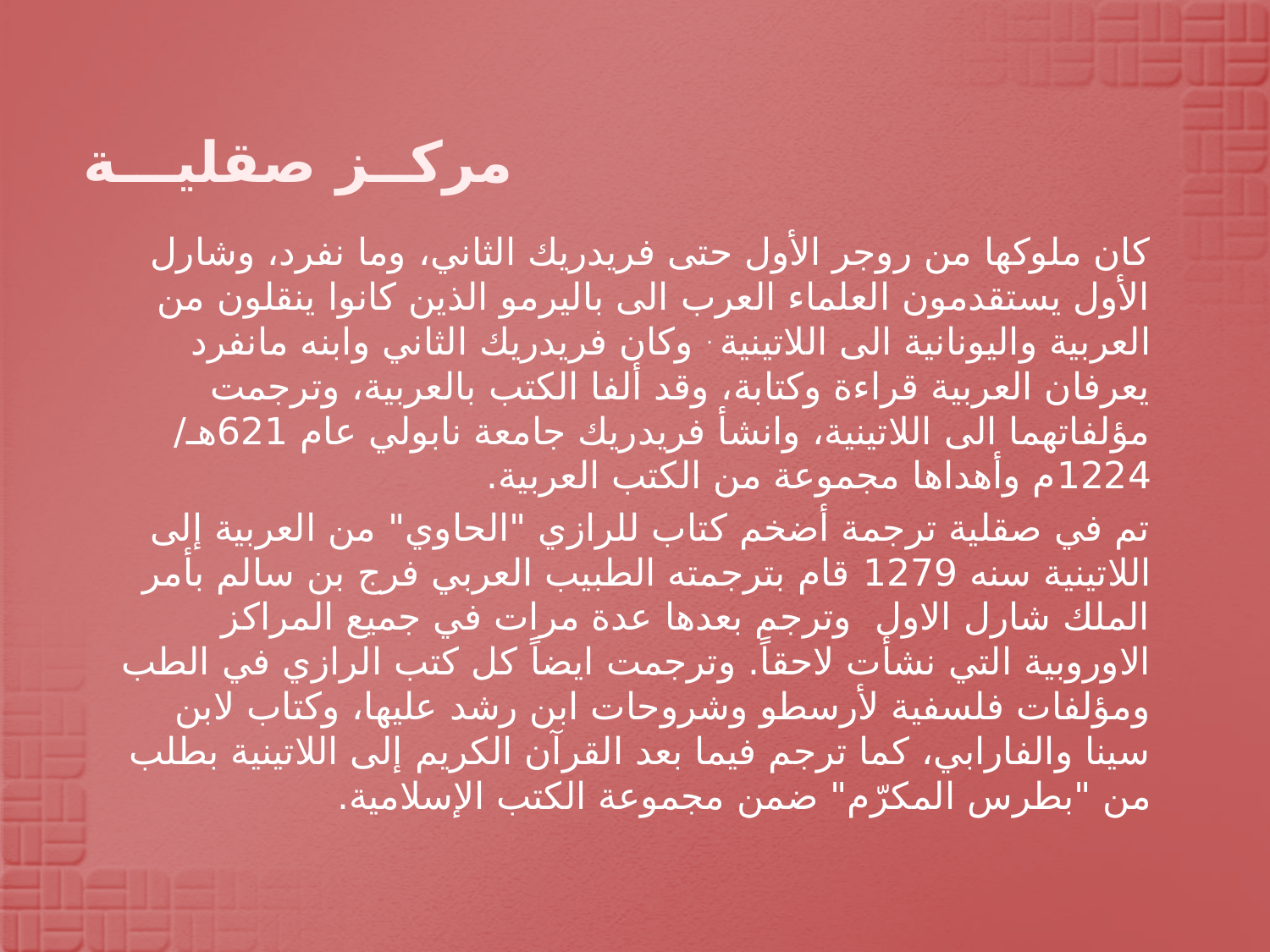

# مركــز صقليـــة
كان ملوكها من روجر الأول حتى فريدريك الثاني، وما نفرد، وشارل الأول يستقدمون العلماء العرب الى باليرمو الذين كانوا ينقلون من العربية واليونانية الى اللاتينية . وكان فريدريك الثاني وابنه مانفرد يعرفان العربية قراءة وكتابة، وقد ألفا الكتب بالعربية، وترجمت مؤلفاتهما الى اللاتينية، وانشأ فريدريك جامعة نابولي عام 621هـ/ 1224م وأهداها مجموعة من الكتب العربية.
تم في صقلية ترجمة أضخم كتاب للرازي "الحاوي" من العربية إلى اللاتينية سنه 1279 قام بترجمته الطبيب العربي فرج بن سالم بأمر الملك شارل الاول  وترجم بعدها عدة مرات في جميع المراكز الاوروبية التي نشأت لاحقاً. وترجمت ايضاً كل كتب الرازي في الطب  ومؤلفات فلسفية لأرسطو وشروحات ابن رشد عليها، وكتاب لابن سينا والفارابي، كما ترجم فيما بعد القرآن الكريم إلى اللاتينية بطلب من "بطرس المكرّم" ضمن مجموعة الكتب الإسلامية.